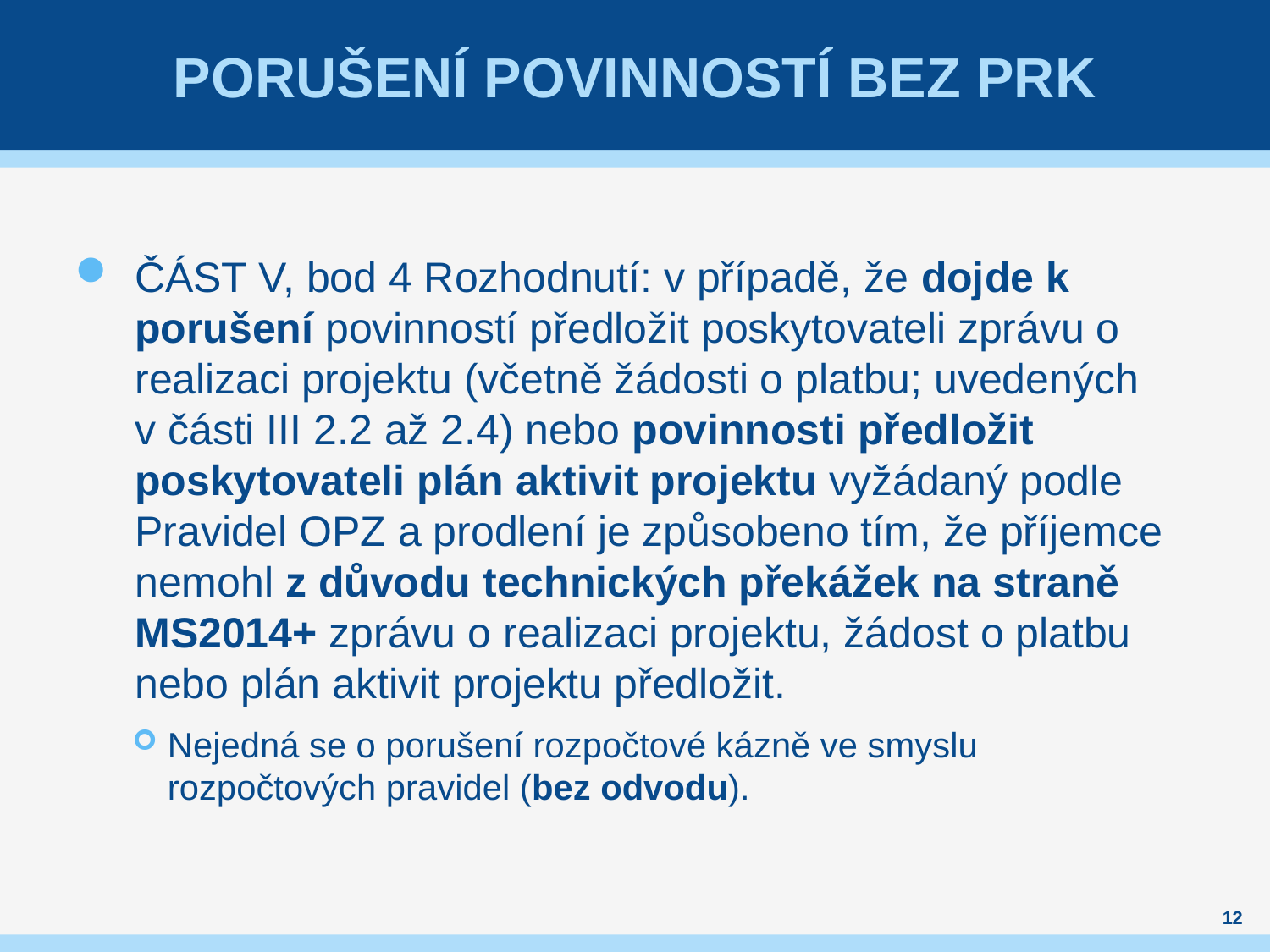

# Porušení povinností bez prk
ČÁST V, bod 4 Rozhodnutí: v případě, že dojde k porušení povinností předložit poskytovateli zprávu o realizaci projektu (včetně žádosti o platbu; uvedených v části III 2.2 až 2.4) nebo povinnosti předložit poskytovateli plán aktivit projektu vyžádaný podle Pravidel OPZ a prodlení je způsobeno tím, že příjemce nemohl z důvodu technických překážek na straně MS2014+ zprávu o realizaci projektu, žádost o platbu nebo plán aktivit projektu předložit.
Nejedná se o porušení rozpočtové kázně ve smyslu rozpočtových pravidel (bez odvodu).
12